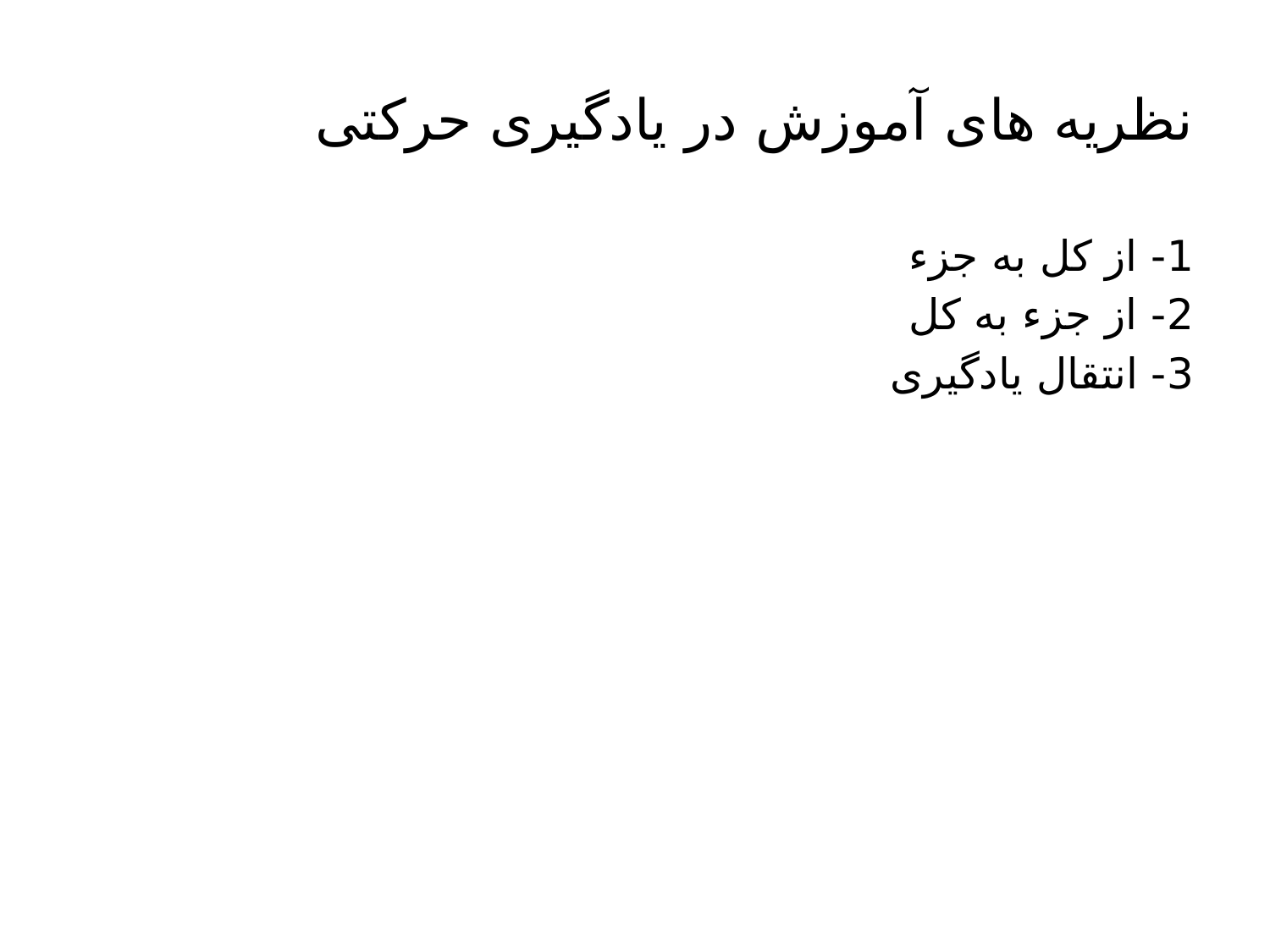

# نظریه های آموزش در یادگیری حرکتی
1- از کل به جزء
2- از جزء به کل
3- انتقال یادگیری